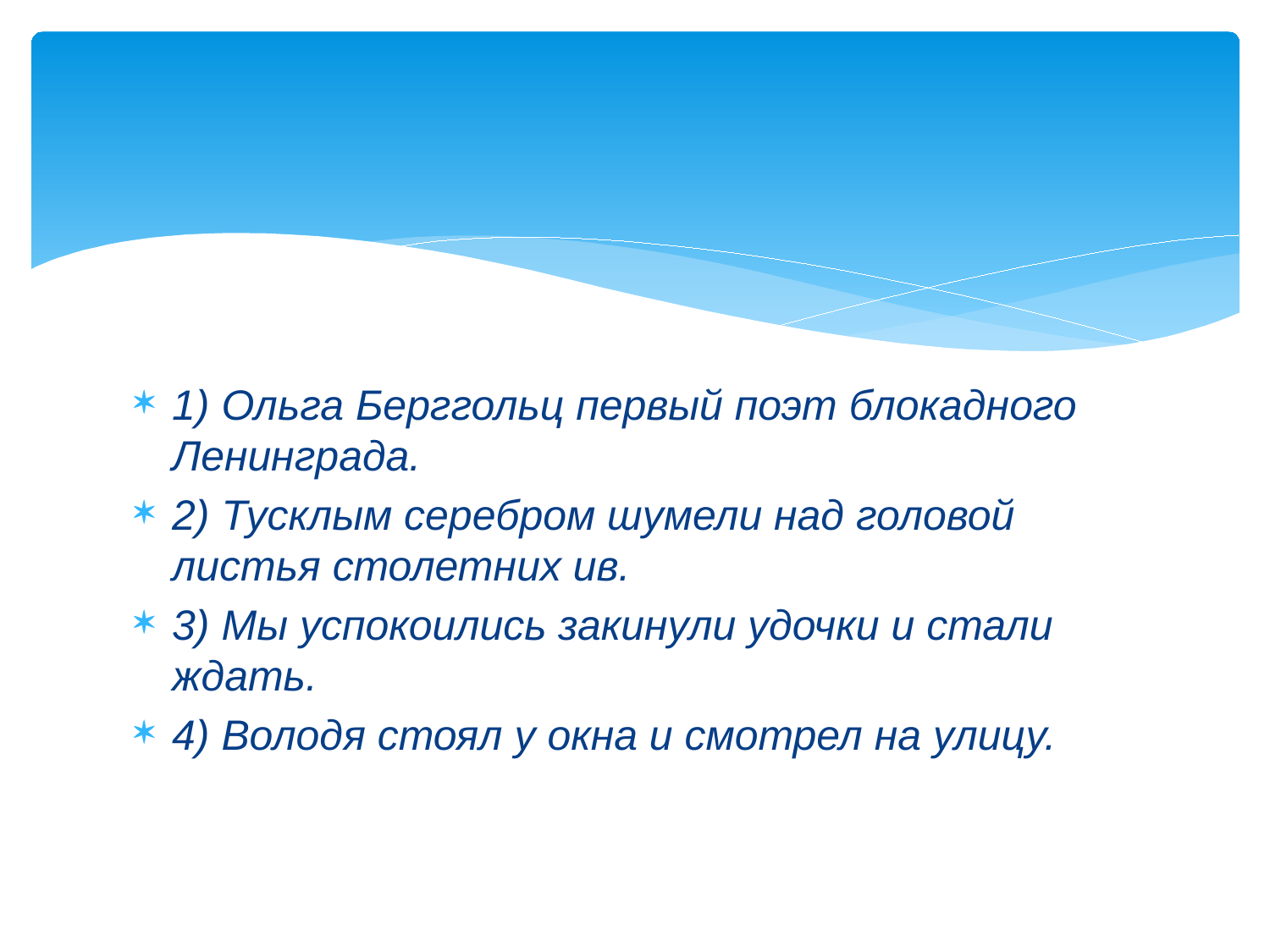

#
1) Ольга Берггольц первый поэт блокадного Ленинграда.
2) Тусклым серебром шумели над головой листья столетних ив.
3) Мы успокоились закинули удочки и стали ждать.
4) Володя стоял у окна и смотрел на улицу.